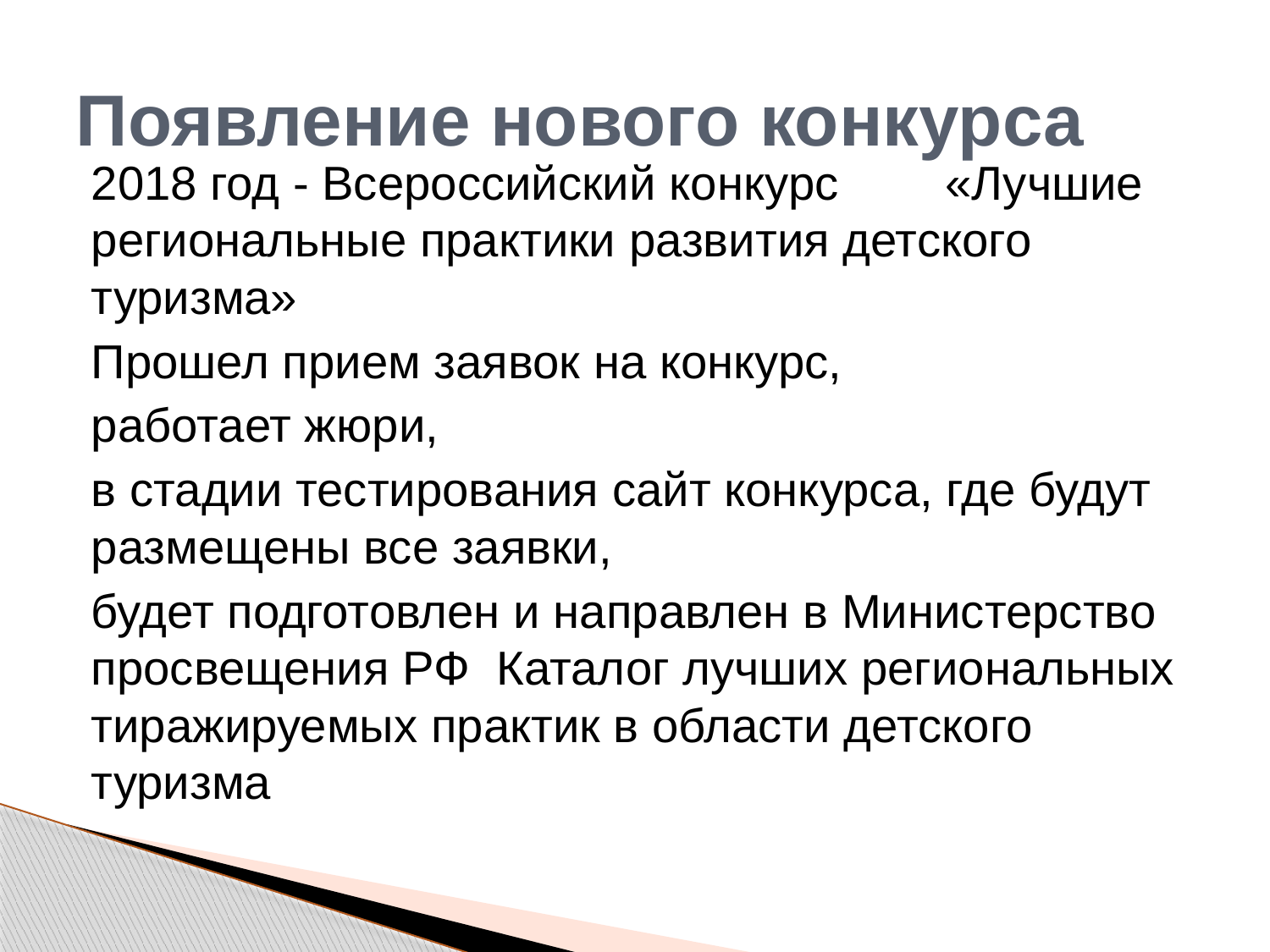

# Появление нового конкурса
2018 год - Всероссийский конкурс        «Лучшие региональные практики развития детского туризма»
Прошел прием заявок на конкурс,
работает жюри,
в стадии тестирования сайт конкурса, где будут размещены все заявки,
будет подготовлен и направлен в Министерство просвещения РФ  Каталог лучших региональных тиражируемых практик в области детского туризма